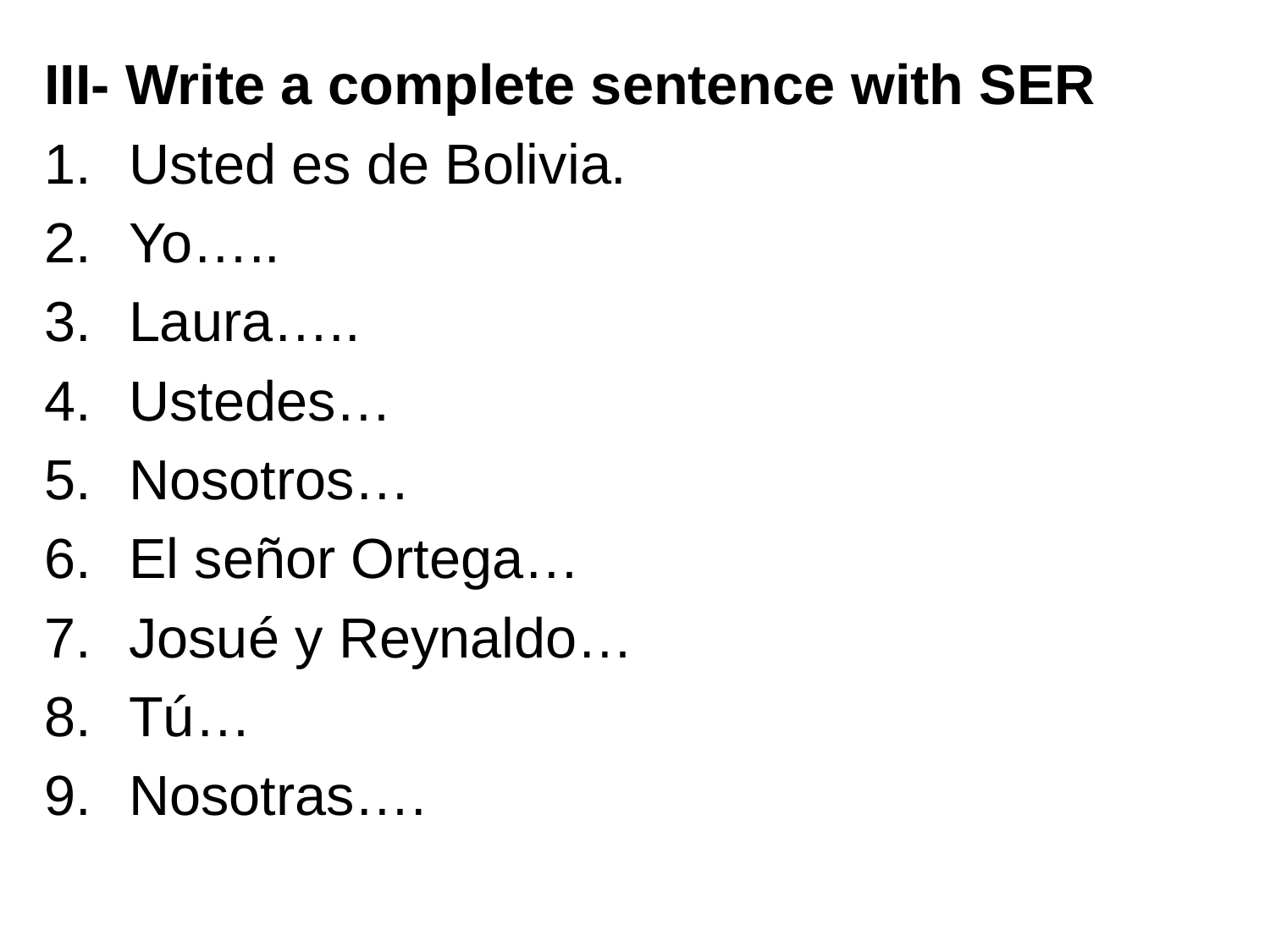

III- Write a complete sentence with SER
Usted es de Bolivia.
Yo…..
Laura…..
Ustedes…
Nosotros…
El señor Ortega…
Josué y Reynaldo…
Tú…
Nosotras….